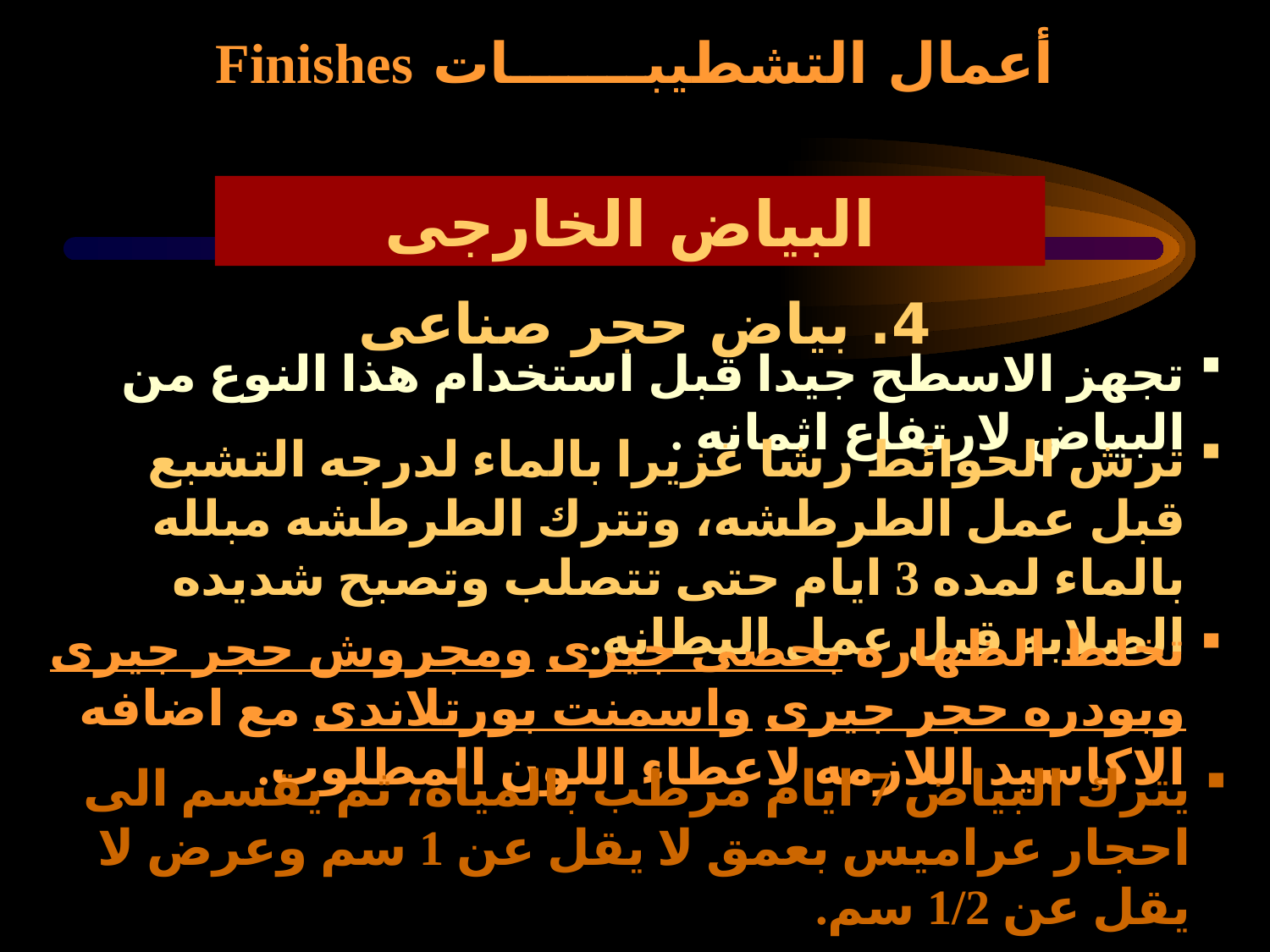

أعمال التشطيبـــــــات Finishes
البياض الخارجى
4. بياض حجر صناعى
تجهز الاسطح جيدا قبل استخدام هذا النوع من البياض لارتفاع اثمانه .
ترش الحوائط رشا غزيرا بالماء لدرجه التشبع قبل عمل الطرطشه، وتترك الطرطشه مبلله بالماء لمده 3 ايام حتى تتصلب وتصبح شديده الصلابه قبل عمل البطانه.
تخلط الظهاره بحصى جيرى ومجروش حجر جيرى وبودره حجر جيرى واسمنت بورتلاندى مع اضافه الاكاسيد اللازمه لاعطاء اللون المطلوب.
يترك البياض 7 ايام مرطب بالمياه، ثم يقسم الى احجار عراميس بعمق لا يقل عن 1 سم وعرض لا يقل عن 1/2 سم.